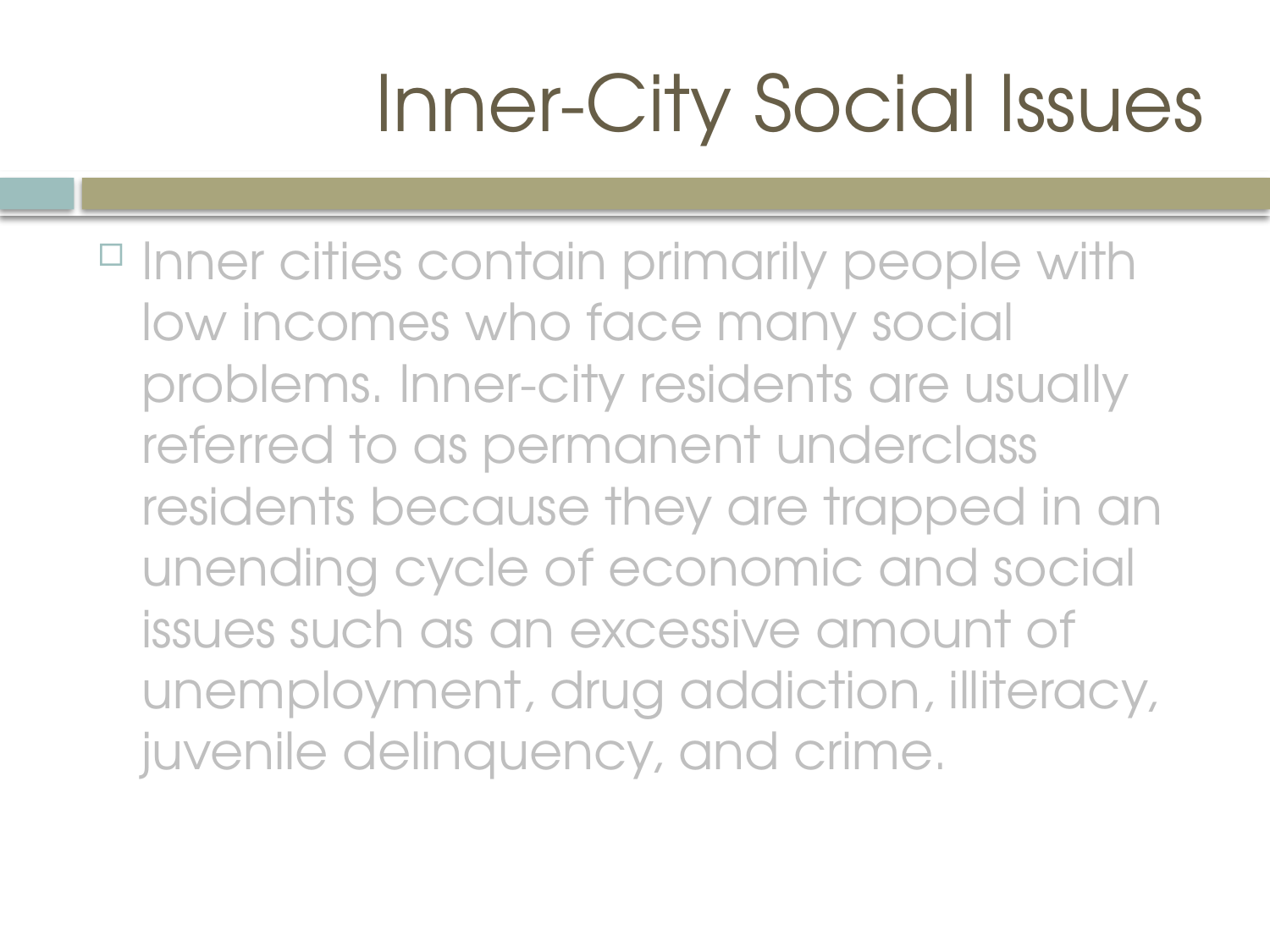

# Inner-City Social Issues
Inner cities contain primarily people with low incomes who face many social problems. Inner-city residents are usually referred to as permanent underclass residents because they are trapped in an unending cycle of economic and social issues such as an excessive amount of unemployment, drug addiction, illiteracy, juvenile delinquency, and crime.